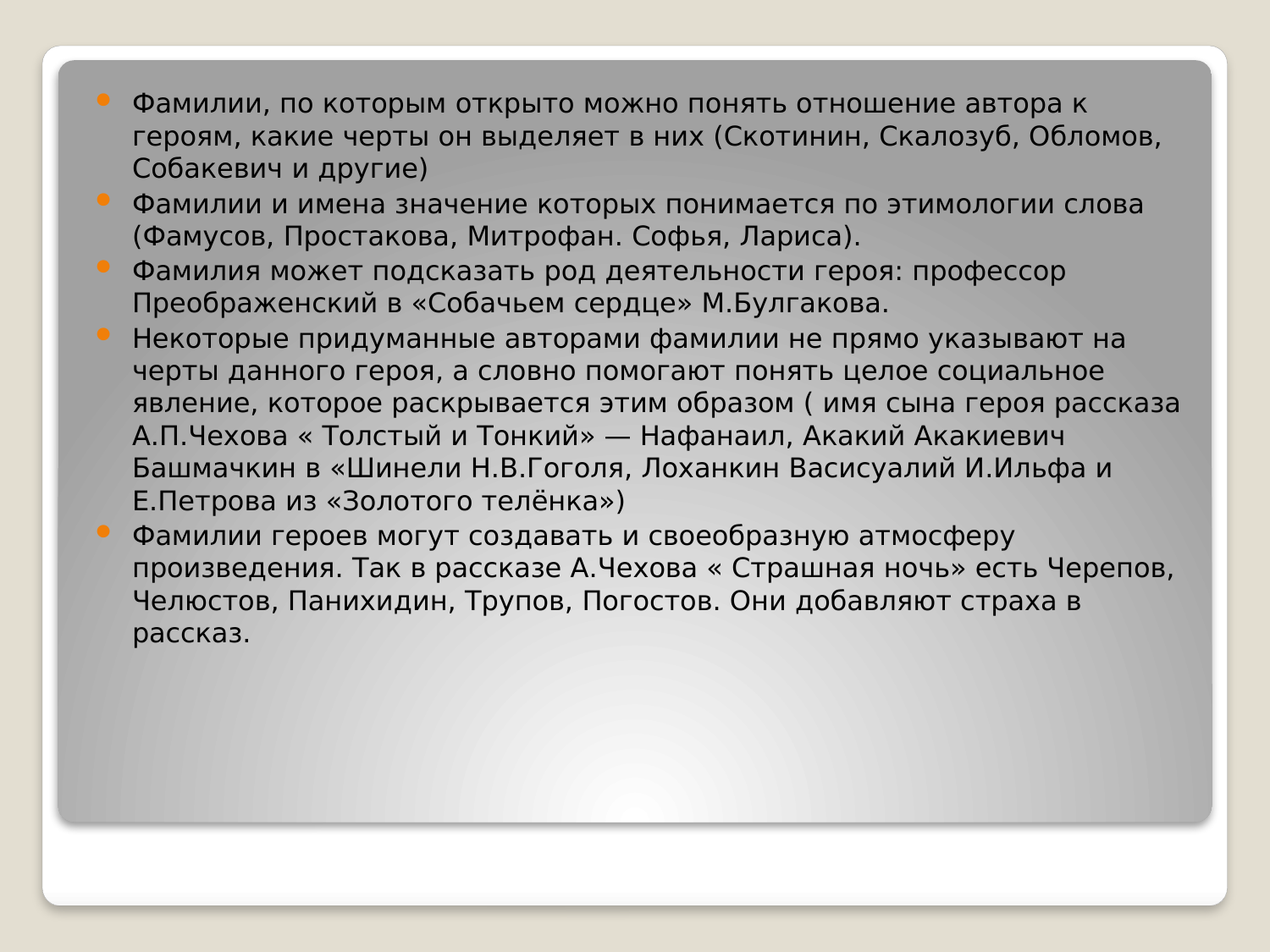

Фамилии, по которым открыто можно понять отношение автора к героям, какие черты он выделяет в них (Скотинин, Скалозуб, Обломов, Собакевич и другие)
Фамилии и имена значение которых понимается по этимологии слова (Фамусов, Простакова, Митрофан. Софья, Лариса).
Фамилия может подсказать род деятельности героя: профессор Преображенский в «Собачьем сердце» М.Булгакова.
Некоторые придуманные авторами фамилии не прямо указывают на черты данного героя, а словно помогают понять целое социальное явление, которое раскрывается этим образом ( имя сына героя рассказа А.П.Чехова « Толстый и Тонкий» — Нафанаил, Акакий Акакиевич Башмачкин в «Шинели Н.В.Гоголя, Лоханкин Васисуалий И.Ильфа и Е.Петрова из «Золотого телёнка»)
Фамилии героев могут создавать и своеобразную атмосферу произведения. Так в рассказе А.Чехова « Страшная ночь» есть Черепов, Челюстов, Панихидин, Трупов, Погостов. Они добавляют страха в рассказ.

#